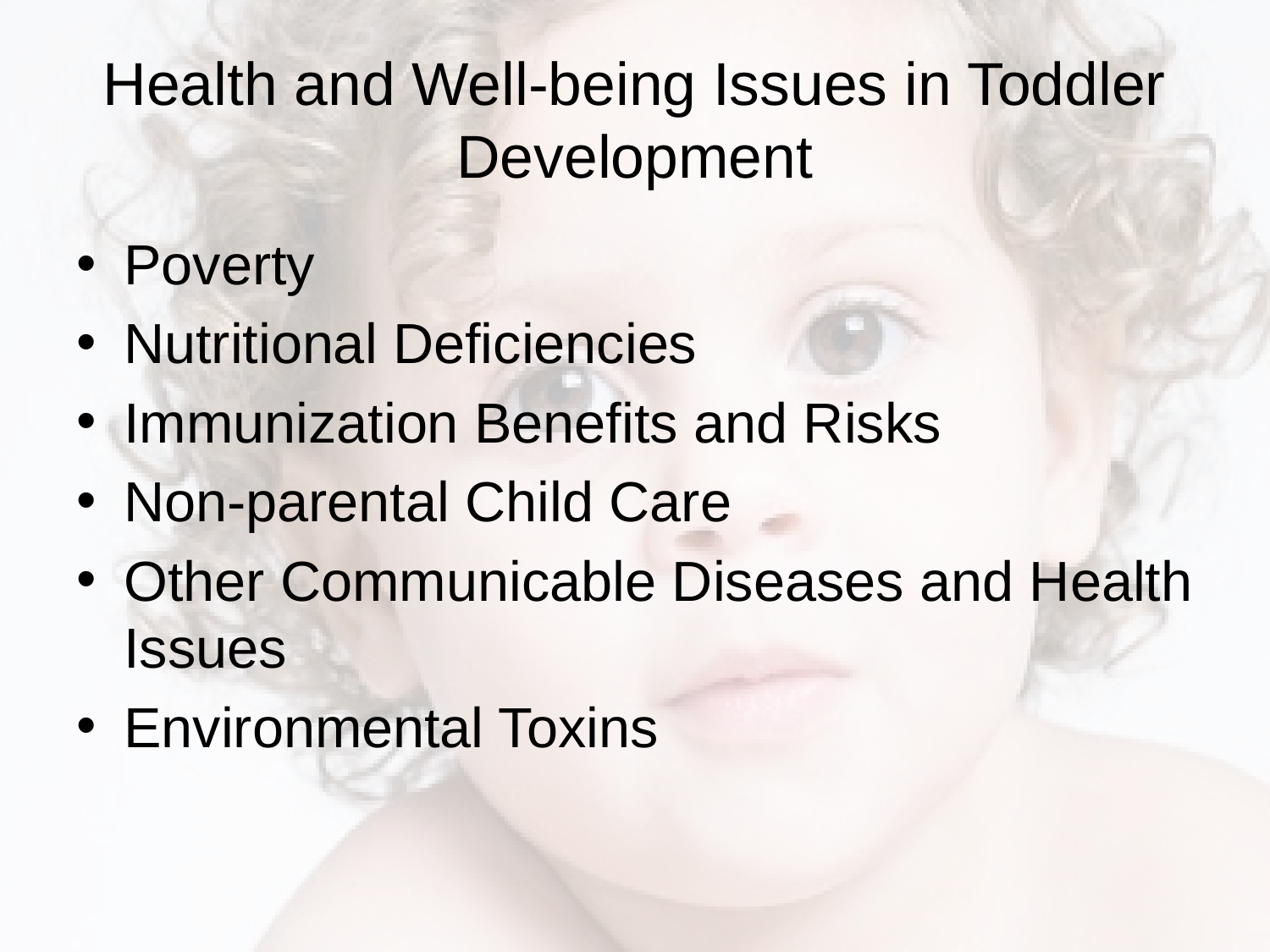

# Health and Well-being Issues in Toddler Development
Poverty
Nutritional Deficiencies
Immunization Benefits and Risks
Non-parental Child Care
Other Communicable Diseases and Health Issues
Environmental Toxins